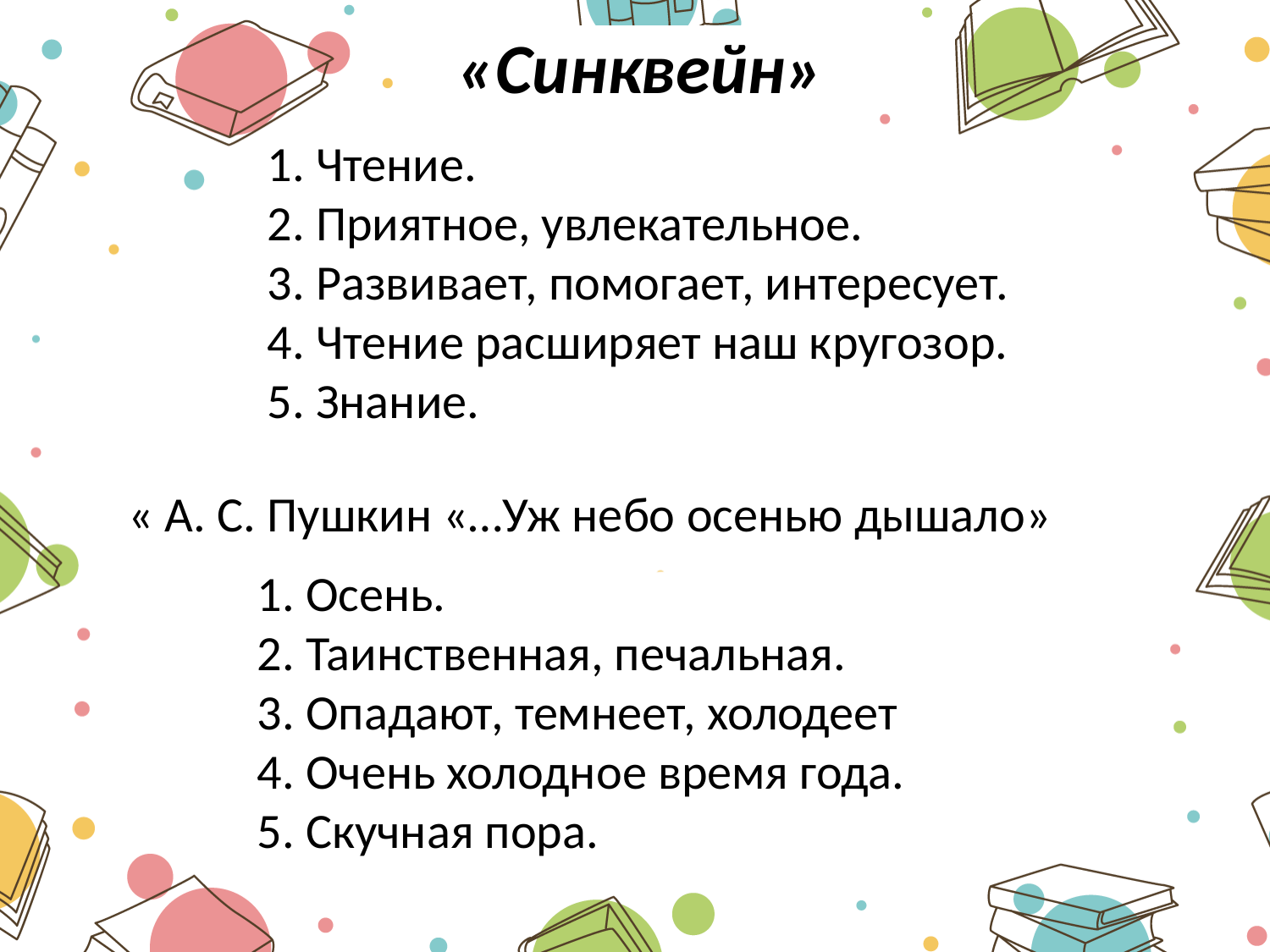

«Синквейн»
1. Чтение. 
2. Приятное, увлекательное.
3. Развивает, помогает, интересует.
4. Чтение расширяет наш кругозор.
5. Знание.
 « А. С. Пушкин «…Уж небо осенью дышало»
1. Осень.
2. Таинственная, печальная.
3. Опадают, темнеет, холодеет
4. Очень холодное время года.
5. Скучная пора.